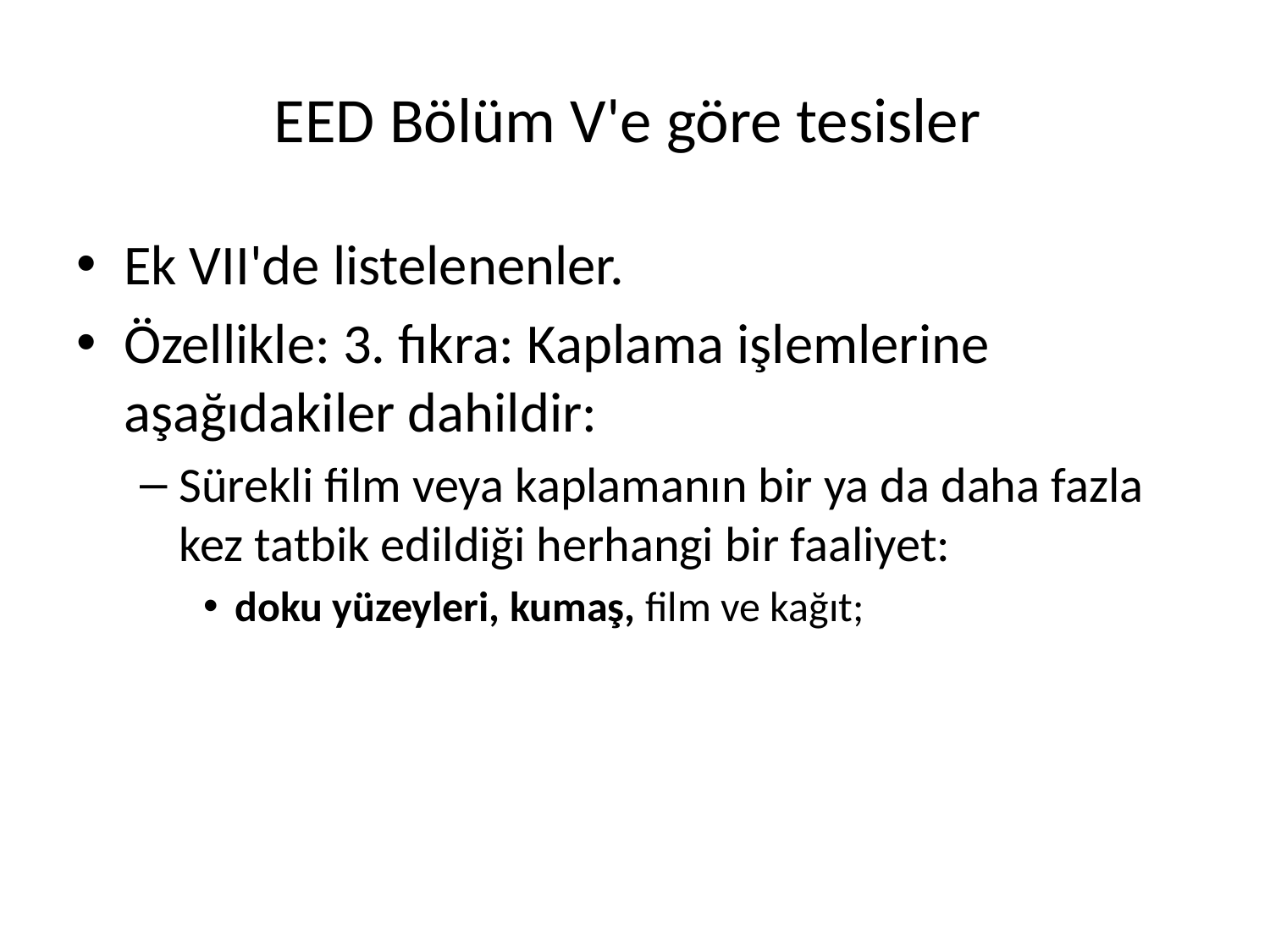

# EED Bölüm V'e göre tesisler
Ek VII'de listelenenler.
Özellikle: 3. fıkra: Kaplama işlemlerine aşağıdakiler dahildir:
Sürekli film veya kaplamanın bir ya da daha fazla kez tatbik edildiği herhangi bir faaliyet:
doku yüzeyleri, kumaş, film ve kağıt;